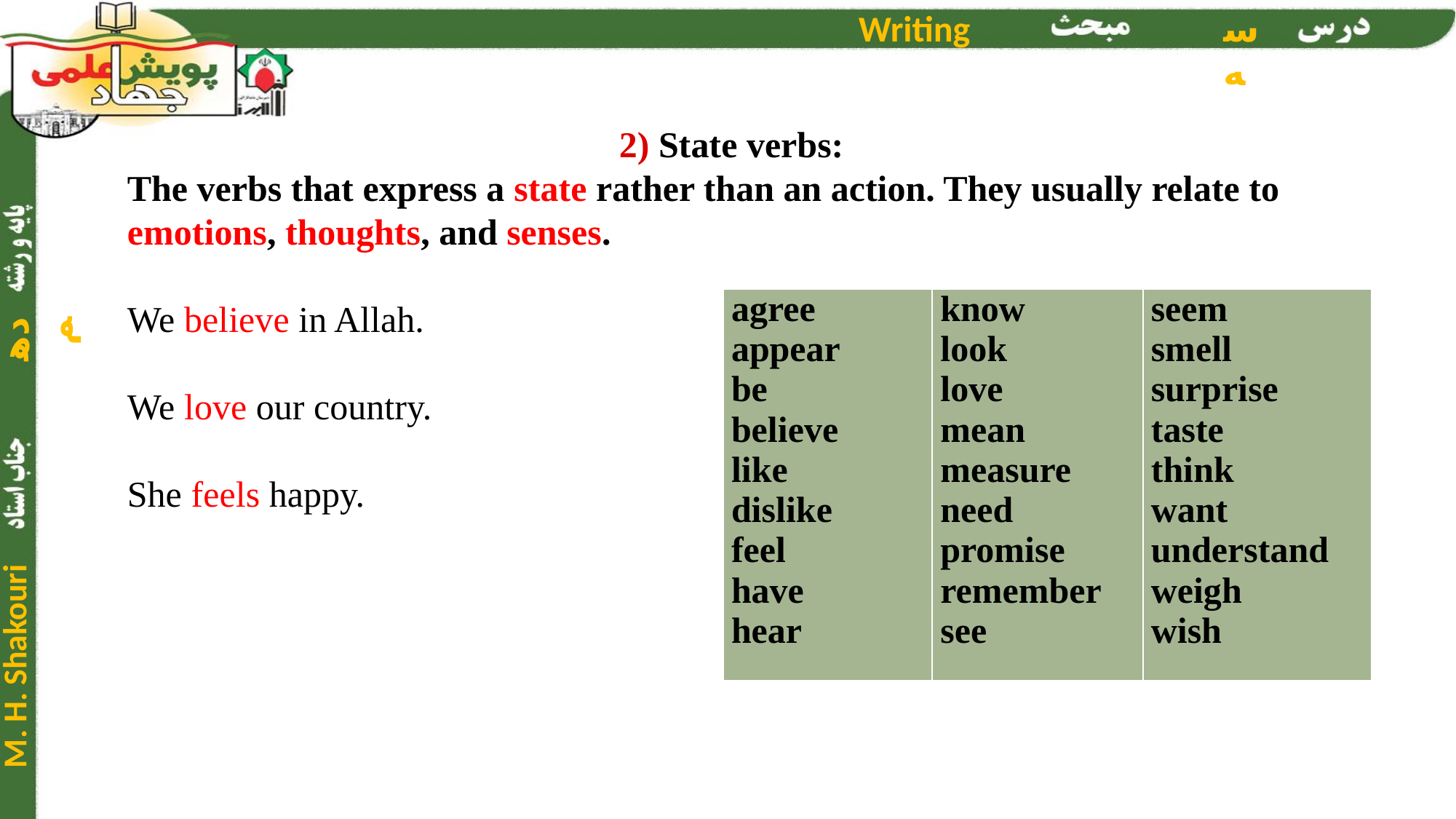

2) State verbs:
The verbs that express a state rather than an action. They usually relate to emotions, thoughts, and senses.

We believe in Allah.

We love our country.

She feels happy.

| agree appear be believe like dislike feel have hear | know look love mean measure need promise remember see | seem smell surprise taste think want understand weigh wish |
| --- | --- | --- |